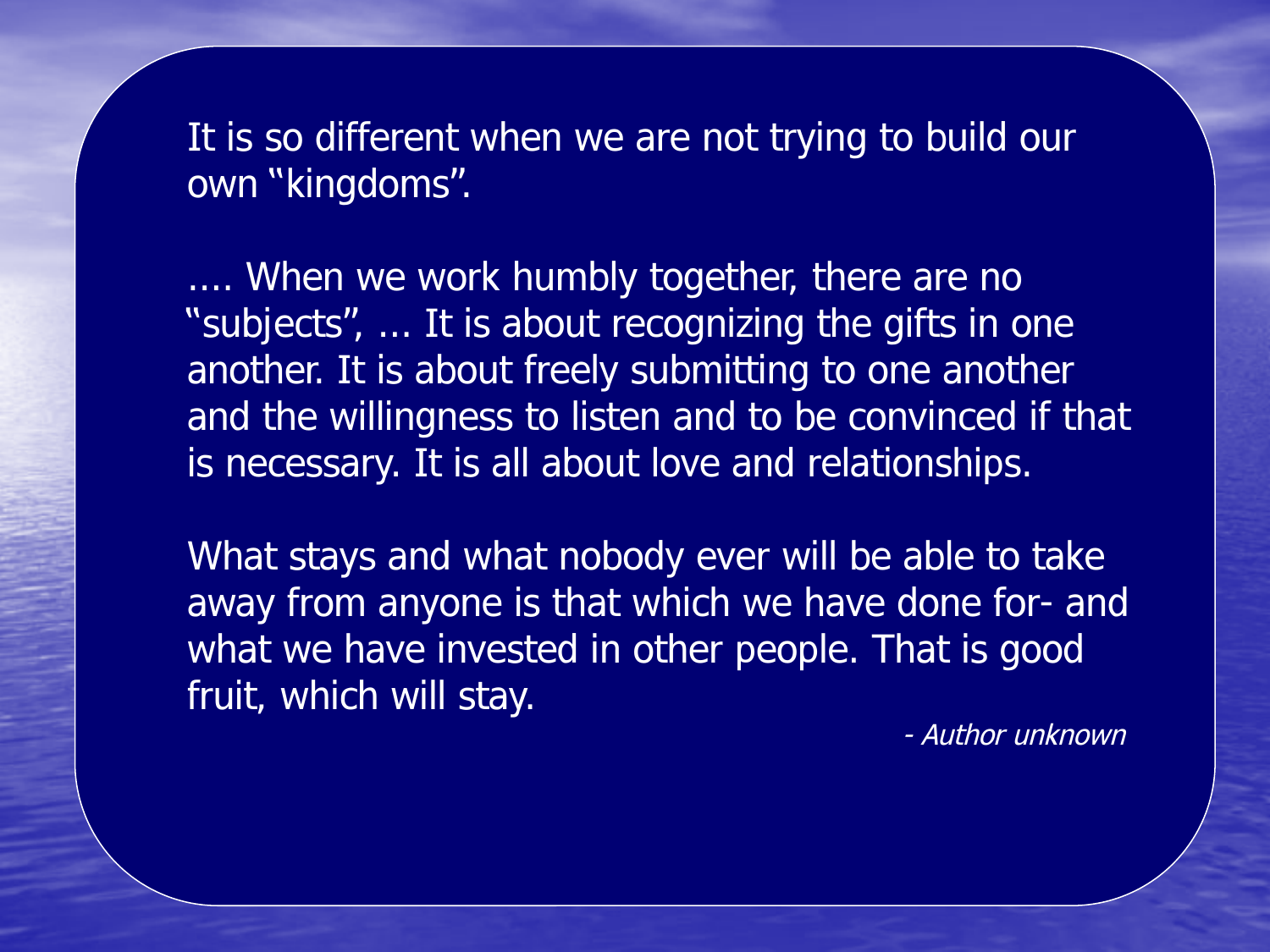

It is so different when we are not trying to build our own “kingdoms”.

.... When we work humbly together, there are no “subjects”, ... It is about recognizing the gifts in one another. It is about freely submitting to one another and the willingness to listen and to be convinced if that is necessary. It is all about love and relationships.

What stays and what nobody ever will be able to take away from anyone is that which we have done for- and what we have invested in other people. That is good fruit, which will stay.
- Author unknown